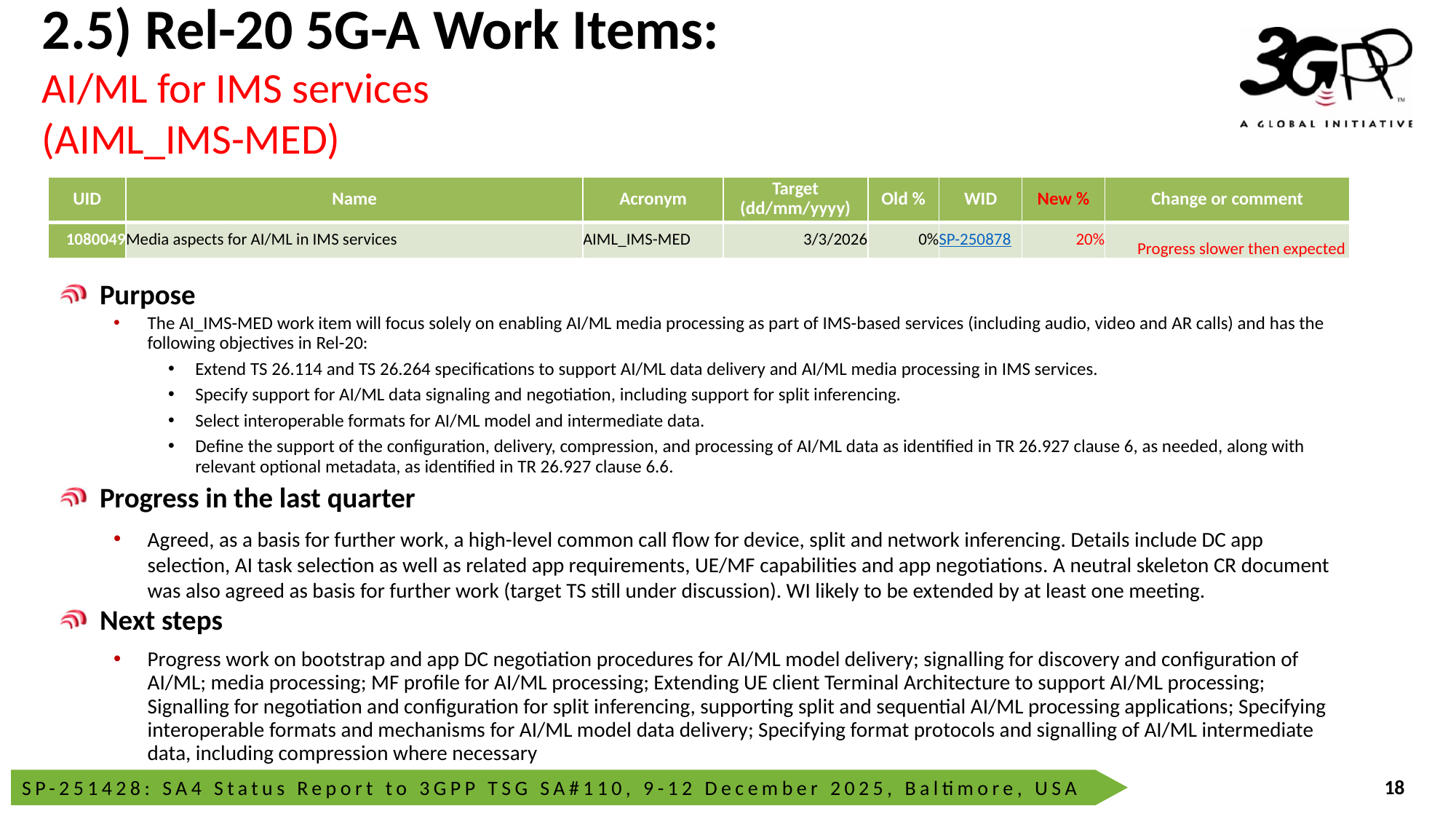

# 2.5) Rel-20 5G-A Work Items: AI/ML for IMS services (AIML_IMS-MED)
| UID | Name | Acronym | Target (dd/mm/yyyy) | Old % | WID | New % | Change or comment |
| --- | --- | --- | --- | --- | --- | --- | --- |
| 1080049 | Media aspects for AI/ML in IMS services | AIML\_IMS-MED | 3/3/2026 | 0% | SP-250878 | 20% | Progress slower then expected |
Purpose
The AI_IMS-MED work item will focus solely on enabling AI/ML media processing as part of IMS-based services (including audio, video and AR calls) and has the following objectives in Rel-20:
Extend TS 26.114 and TS 26.264 specifications to support AI/ML data delivery and AI/ML media processing in IMS services.
Specify support for AI/ML data signaling and negotiation, including support for split inferencing.
Select interoperable formats for AI/ML model and intermediate data.
Define the support of the configuration, delivery, compression, and processing of AI/ML data as identified in TR 26.927 clause 6, as needed, along with relevant optional metadata, as identified in TR 26.927 clause 6.6.
Progress in the last quarter
Agreed, as a basis for further work, a high-level common call flow for device, split and network inferencing. Details include DC app selection, AI task selection as well as related app requirements, UE/MF capabilities and app negotiations. A neutral skeleton CR document was also agreed as basis for further work (target TS still under discussion). WI likely to be extended by at least one meeting.
Next steps
Progress work on bootstrap and app DC negotiation procedures for AI/ML model delivery; signalling for discovery and configuration of AI/ML; media processing; MF profile for AI/ML processing; Extending UE client Terminal Architecture to support AI/ML processing; Signalling for negotiation and configuration for split inferencing, supporting split and sequential AI/ML processing applications; Specifying interoperable formats and mechanisms for AI/ML model data delivery; Specifying format protocols and signalling of AI/ML intermediate data, including compression where necessary